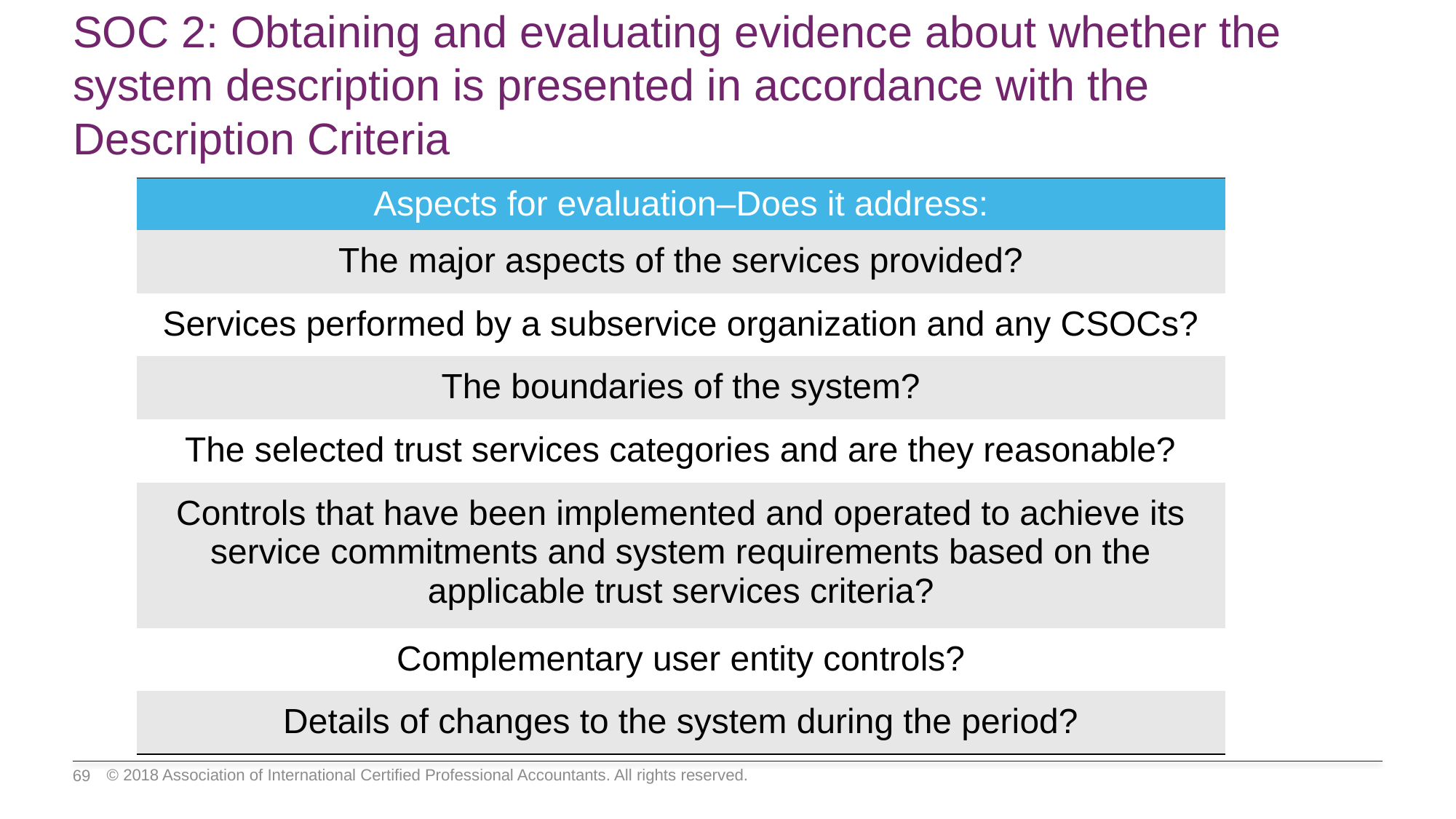

# SOC 2: Obtaining and evaluating evidence about whether the system description is presented in accordance with the Description Criteria
| Aspects for evaluation–Does it address: |
| --- |
| The major aspects of the services provided? |
| Services performed by a subservice organization and any CSOCs? |
| The boundaries of the system? |
| The selected trust services categories and are they reasonable? |
| Controls that have been implemented and operated to achieve its service commitments and system requirements based on the applicable trust services criteria? |
| Complementary user entity controls? |
| Details of changes to the system during the period? |
© 2018 Association of International Certified Professional Accountants. All rights reserved.
69